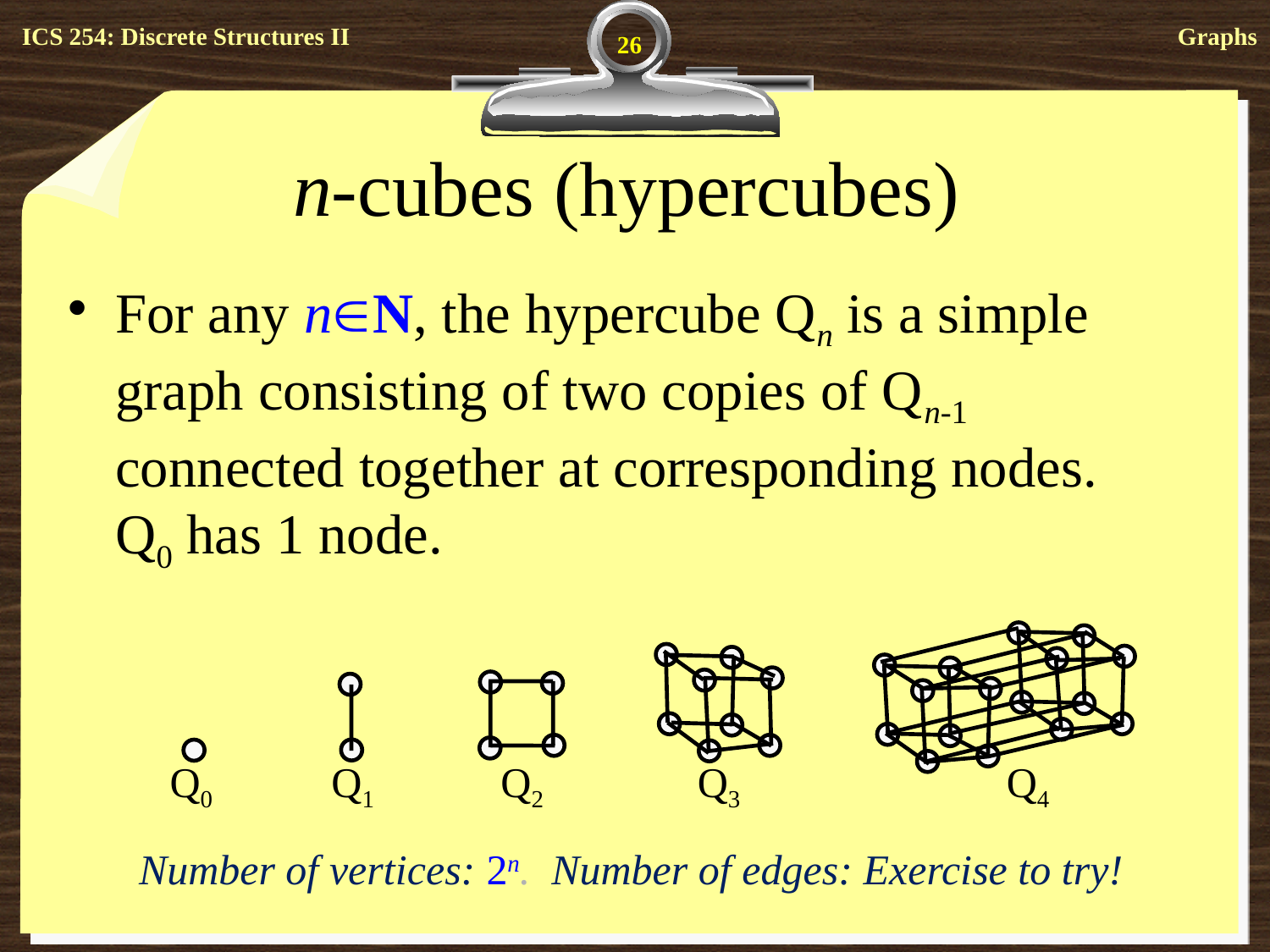

26
# n-cubes (hypercubes)
For any n∈N, the hypercube Qn is a simple graph consisting of two copies of Qn-1 connected together at corresponding nodes.  Q0 has 1 node.

Q4

Q3

Q2

Q1

Q0
Number of vertices: 2n.  Number of edges: Exercise to try!